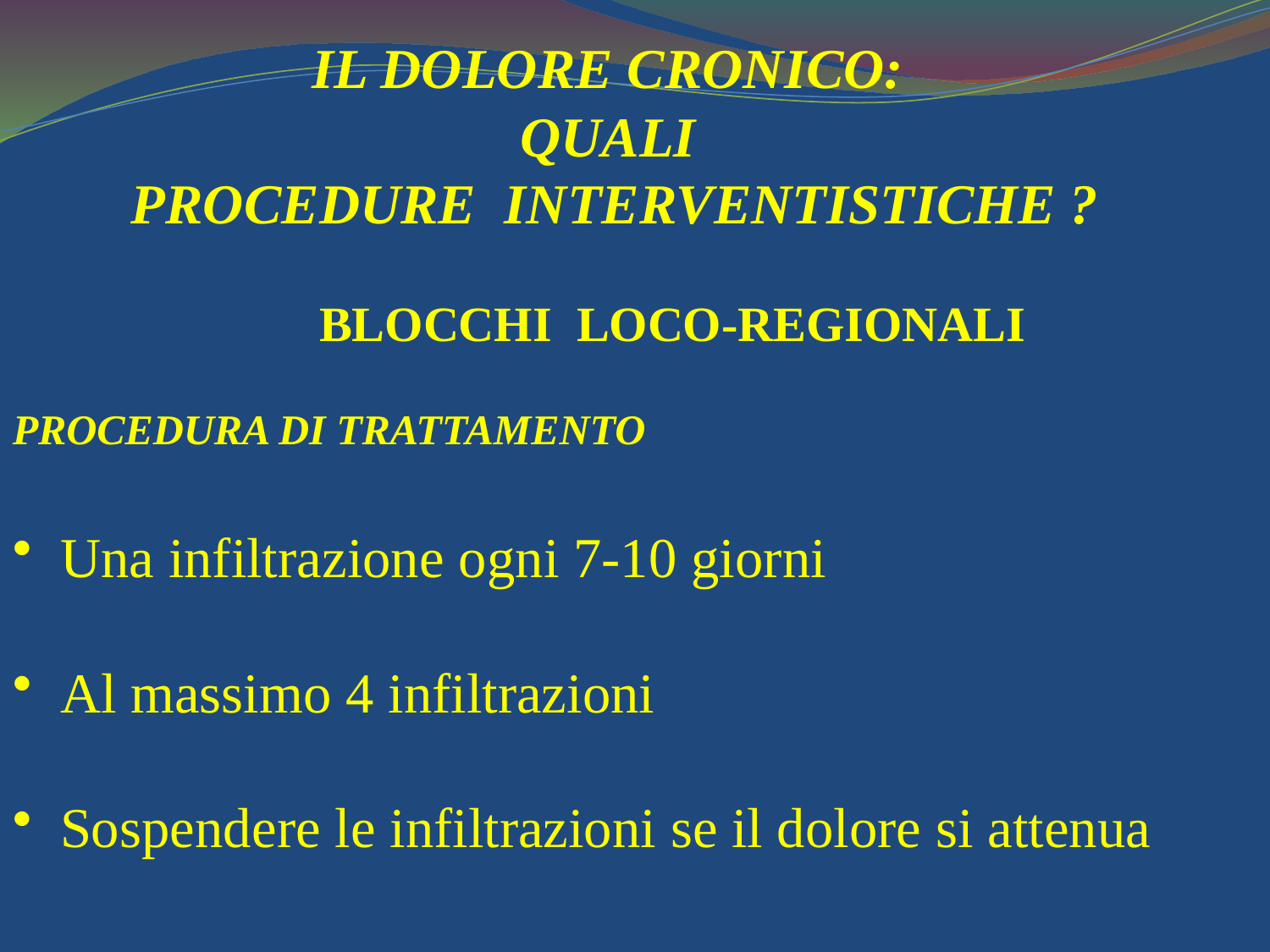

IL DOLORE CRONICO:
QUALI
PROCEDURE  INTERVENTISTICHE ?
                         BLOCCHI  LOCO-REGIONALI

PROCEDURA DI TRATTAMENTO

Una infiltrazione ogni 7-10 giorni

Al massimo 4 infiltrazioni

Sospendere le infiltrazioni se il dolore si attenua